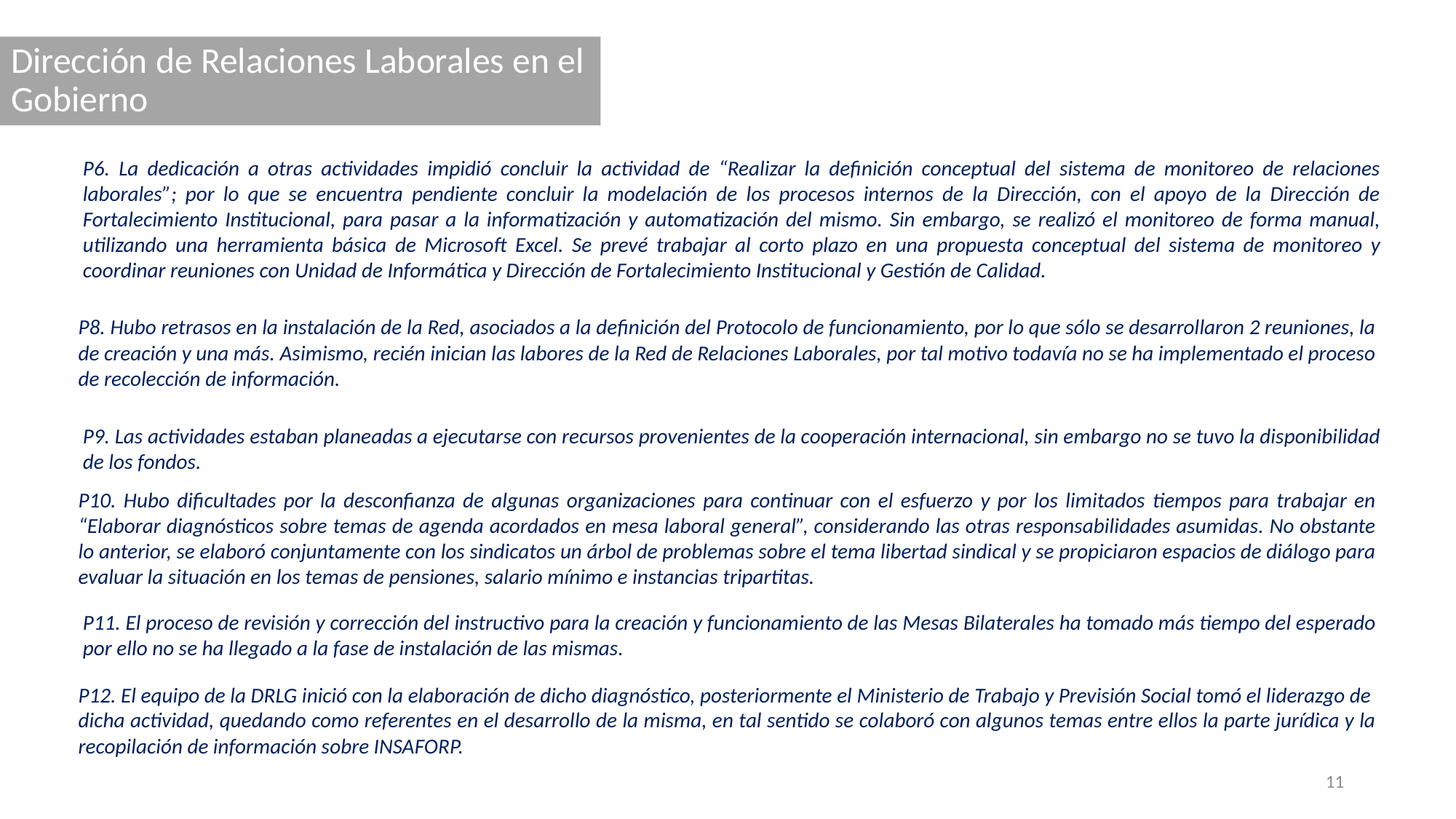

# Dirección de Relaciones Laborales en el Gobierno
P6. La dedicación a otras actividades impidió concluir la actividad de “Realizar la definición conceptual del sistema de monitoreo de relaciones laborales”; por lo que se encuentra pendiente concluir la modelación de los procesos internos de la Dirección, con el apoyo de la Dirección de Fortalecimiento Institucional, para pasar a la informatización y automatización del mismo. Sin embargo, se realizó el monitoreo de forma manual, utilizando una herramienta básica de Microsoft Excel. Se prevé trabajar al corto plazo en una propuesta conceptual del sistema de monitoreo y coordinar reuniones con Unidad de Informática y Dirección de Fortalecimiento Institucional y Gestión de Calidad.
P8. Hubo retrasos en la instalación de la Red, asociados a la definición del Protocolo de funcionamiento, por lo que sólo se desarrollaron 2 reuniones, la de creación y una más. Asimismo, recién inician las labores de la Red de Relaciones Laborales, por tal motivo todavía no se ha implementado el proceso de recolección de información.
P9. Las actividades estaban planeadas a ejecutarse con recursos provenientes de la cooperación internacional, sin embargo no se tuvo la disponibilidad de los fondos.
P10. Hubo dificultades por la desconfianza de algunas organizaciones para continuar con el esfuerzo y por los limitados tiempos para trabajar en “Elaborar diagnósticos sobre temas de agenda acordados en mesa laboral general”, considerando las otras responsabilidades asumidas. No obstante lo anterior, se elaboró conjuntamente con los sindicatos un árbol de problemas sobre el tema libertad sindical y se propiciaron espacios de diálogo para evaluar la situación en los temas de pensiones, salario mínimo e instancias tripartitas.
P11. El proceso de revisión y corrección del instructivo para la creación y funcionamiento de las Mesas Bilaterales ha tomado más tiempo del esperado por ello no se ha llegado a la fase de instalación de las mismas.
P12. El equipo de la DRLG inició con la elaboración de dicho diagnóstico, posteriormente el Ministerio de Trabajo y Previsión Social tomó el liderazgo de  dicha actividad, quedando como referentes en el desarrollo de la misma, en tal sentido se colaboró con algunos temas entre ellos la parte jurídica y la recopilación de información sobre INSAFORP.
11